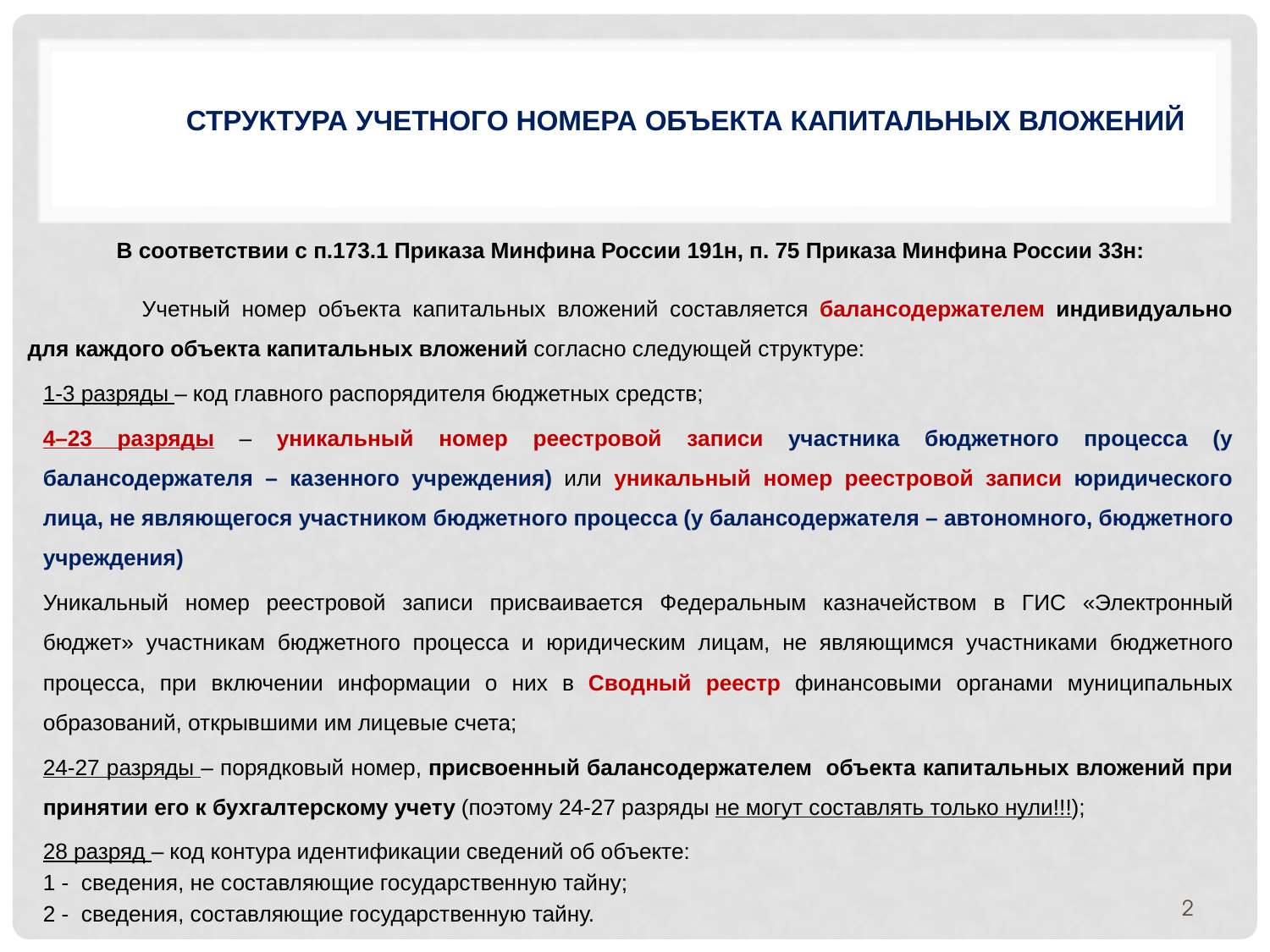

# Структура учетного номера объекта капитальных вложений
В соответствии с п.173.1 Приказа Минфина России 191н, п. 75 Приказа Минфина России 33н:
	Учетный номер объекта капитальных вложений составляется балансодержателем индивидуально для каждого объекта капитальных вложений согласно следующей структуре:
1-3 разряды – код главного распорядителя бюджетных средств;
4–23 разряды – уникальный номер реестровой записи участника бюджетного процесса (у балансодержателя – казенного учреждения) или уникальный номер реестровой записи юридического лица, не являющегося участником бюджетного процесса (у балансодержателя – автономного, бюджетного учреждения)
Уникальный номер реестровой записи присваивается Федеральным казначейством в ГИС «Электронный бюджет» участникам бюджетного процесса и юридическим лицам, не являющимся участниками бюджетного процесса, при включении информации о них в Сводный реестр финансовыми органами муниципальных образований, открывшими им лицевые счета;
24-27 разряды – порядковый номер, присвоенный балансодержателем  объекта капитальных вложений при принятии его к бухгалтерскому учету (поэтому 24-27 разряды не могут составлять только нули!!!);
28 разряд – код контура идентификации сведений об объекте:
1 -  сведения, не составляющие государственную тайну;
2 -  сведения, составляющие государственную тайну.

2